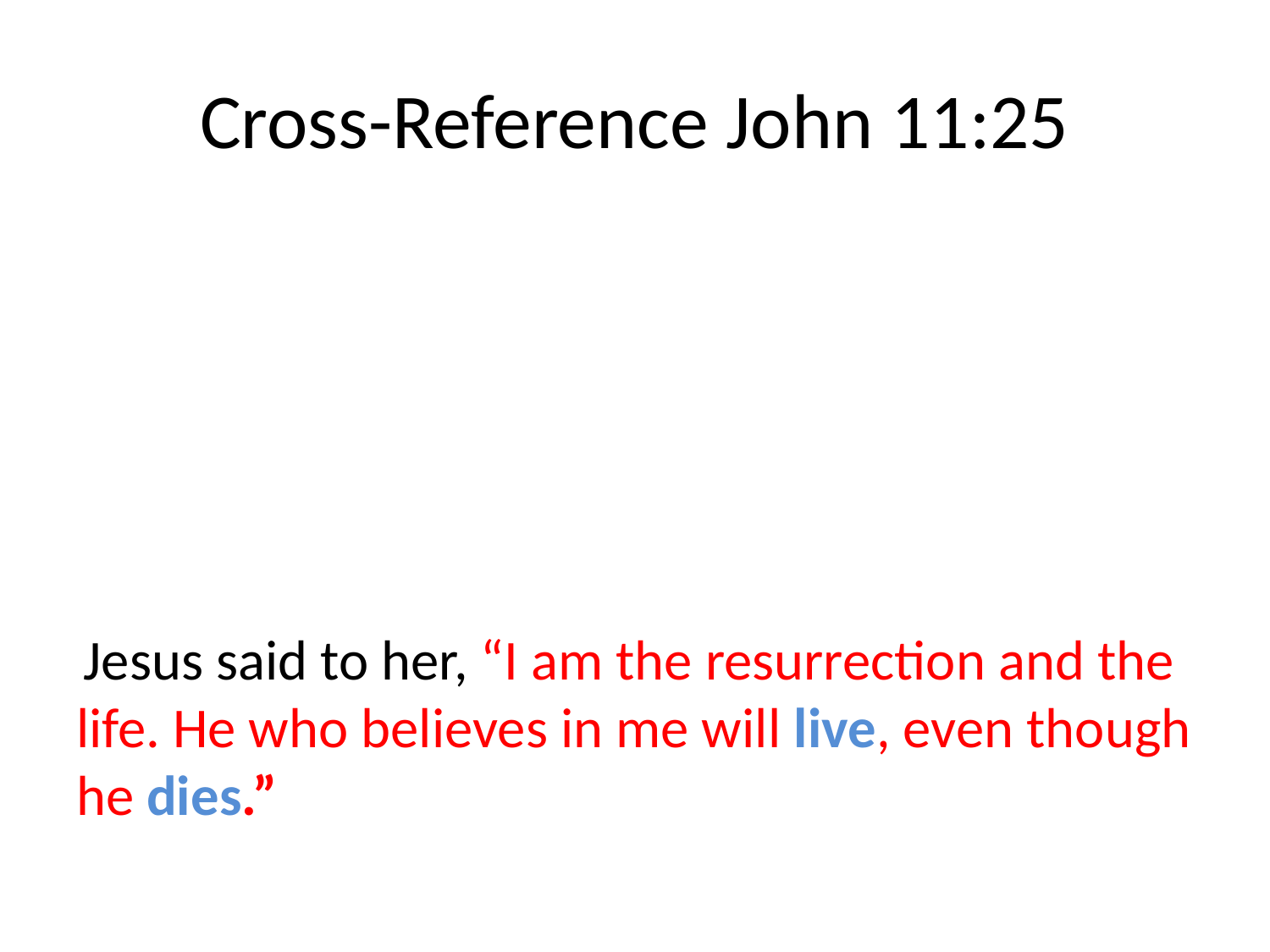

# Cross-Reference John 11:25

 Jesus said to her, “I am the resurrection and the life. He who believes in me will live, even though he dies.”